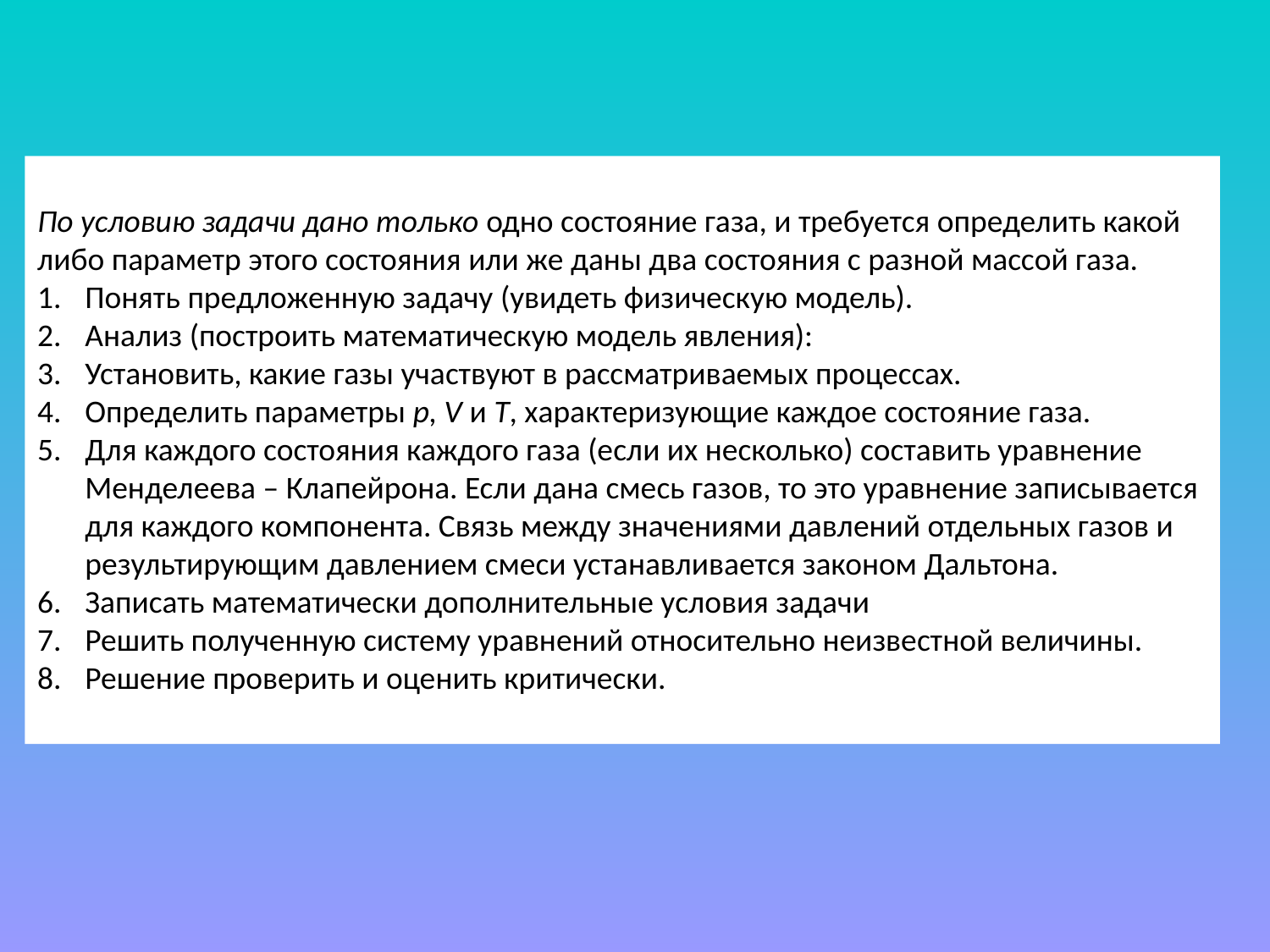

По условию задачи дано только одно состояние газа, и требуется определить какой либо параметр этого состояния или же даны два состояния с разной массой газа.
Понять предложенную задачу (увидеть физическую модель).
Анализ (построить математическую модель явления):
Установить, какие газы участвуют в рассматриваемых процессах.
Определить параметры p, V и T, характеризующие каждое состояние газа.
Для каждого состояния каждого газа (если их несколько) составить уравнение Менделеева – Клапейрона. Если дана смесь газов, то это уравнение записывается для каждого компонента. Связь между значениями давлений отдельных газов и результирующим давлением смеси устанавливается законом Дальтона.
Записать математически дополнительные условия задачи
Решить полученную систему уравнений относительно неизвестной величины.
Решение проверить и оценить критически.